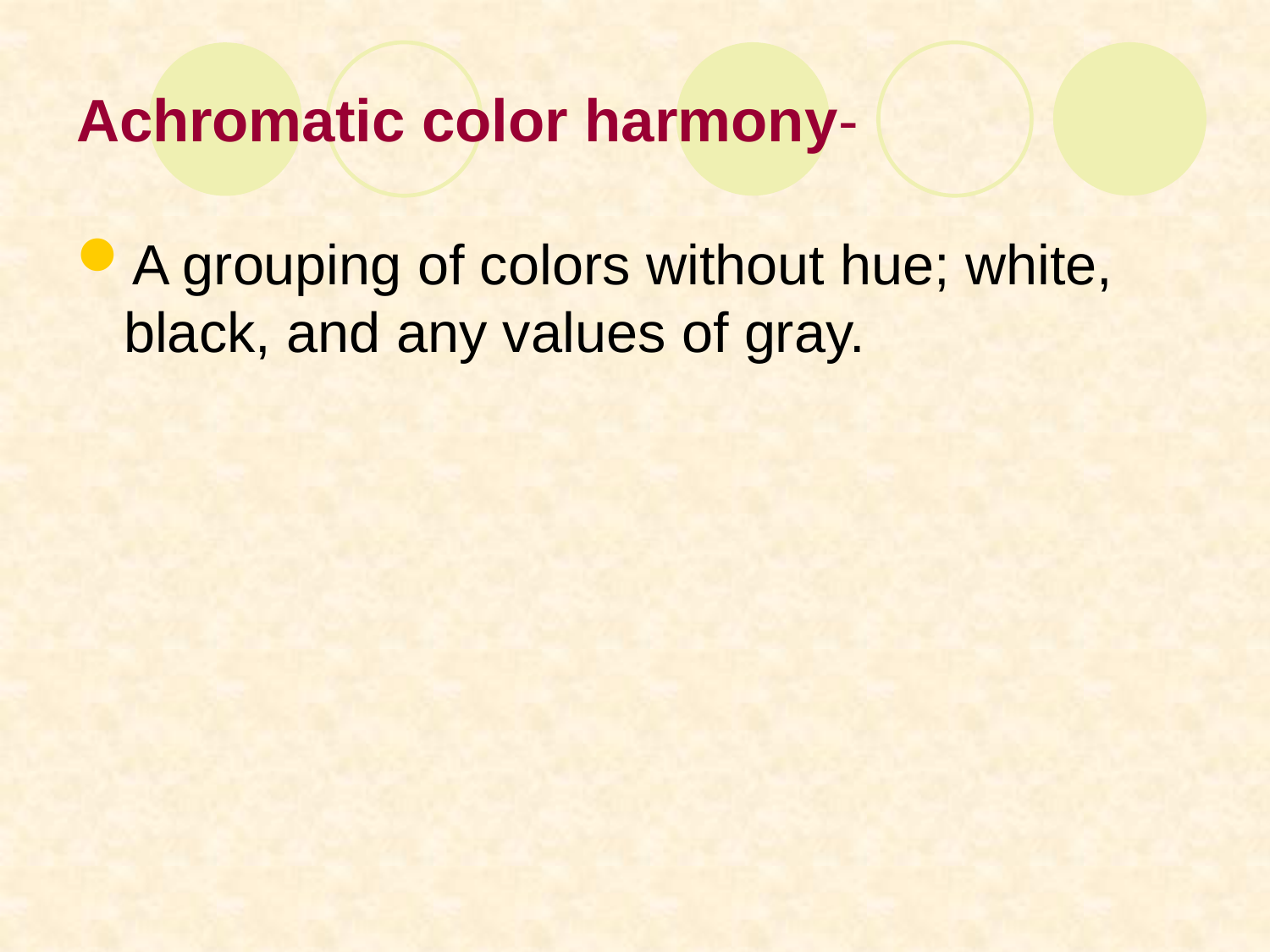

# Achromatic color harmony-
A grouping of colors without hue; white, black, and any values of gray.